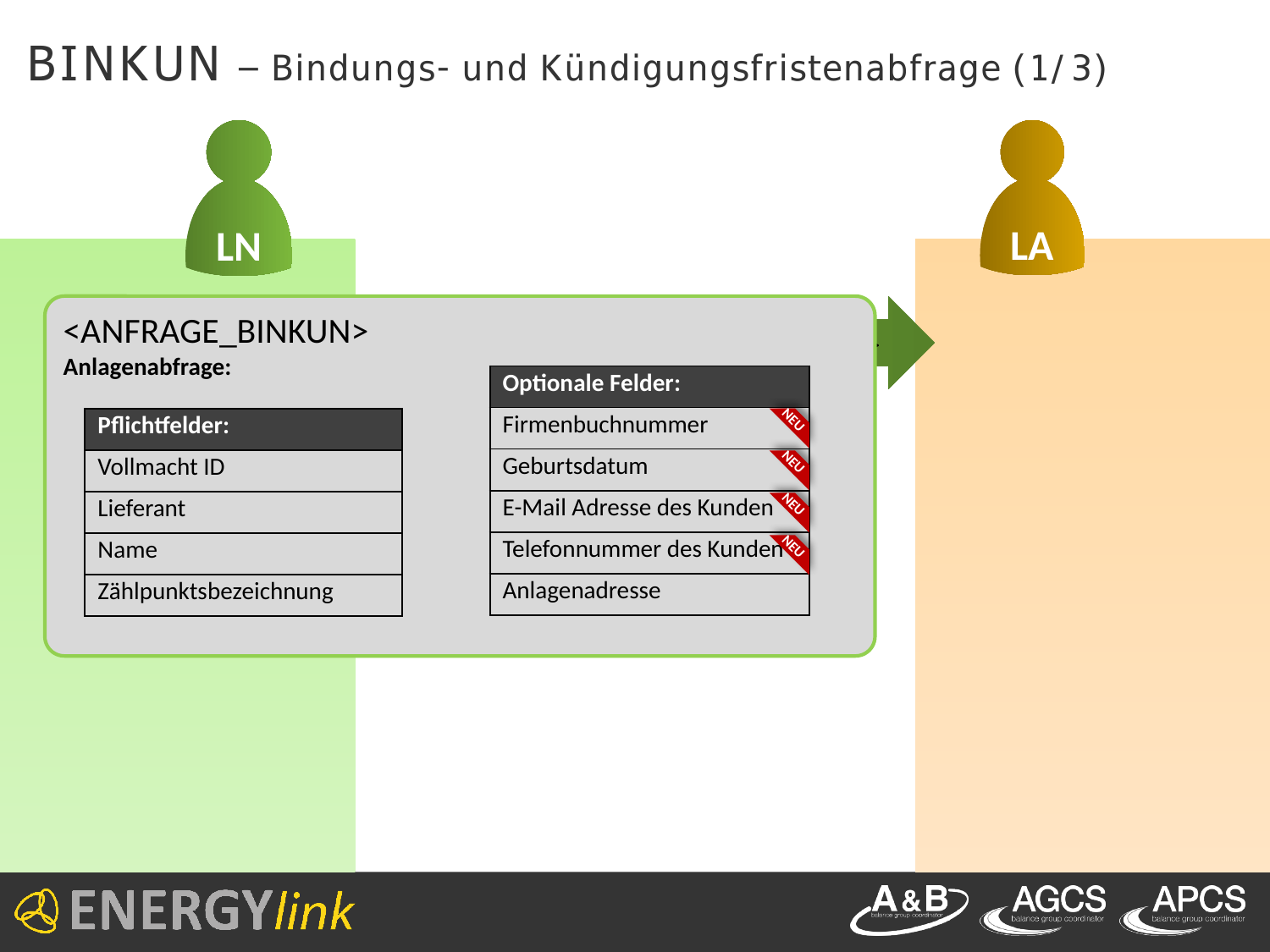

# BINKUN – Bindungs- und Kündigungsfristenabfrage (1/3)

LN

LA

„Fristenabfrage“ <ANFRAGE_BINKUN>
<ANFRAGE_BINKUN>
Anlagenabfrage:
| Optionale Felder: |
| --- |
| Firmenbuchnummer |
| Geburtsdatum |
| E-Mail Adresse des Kunden |
| Telefonnummer des Kunden |
| Anlagenadresse |
| Pflichtfelder: |
| --- |
| Vollmacht ID |
| Lieferant |
| Name |
| Zählpunktsbezeichnung |
NEU
NEU
NEU
NEU